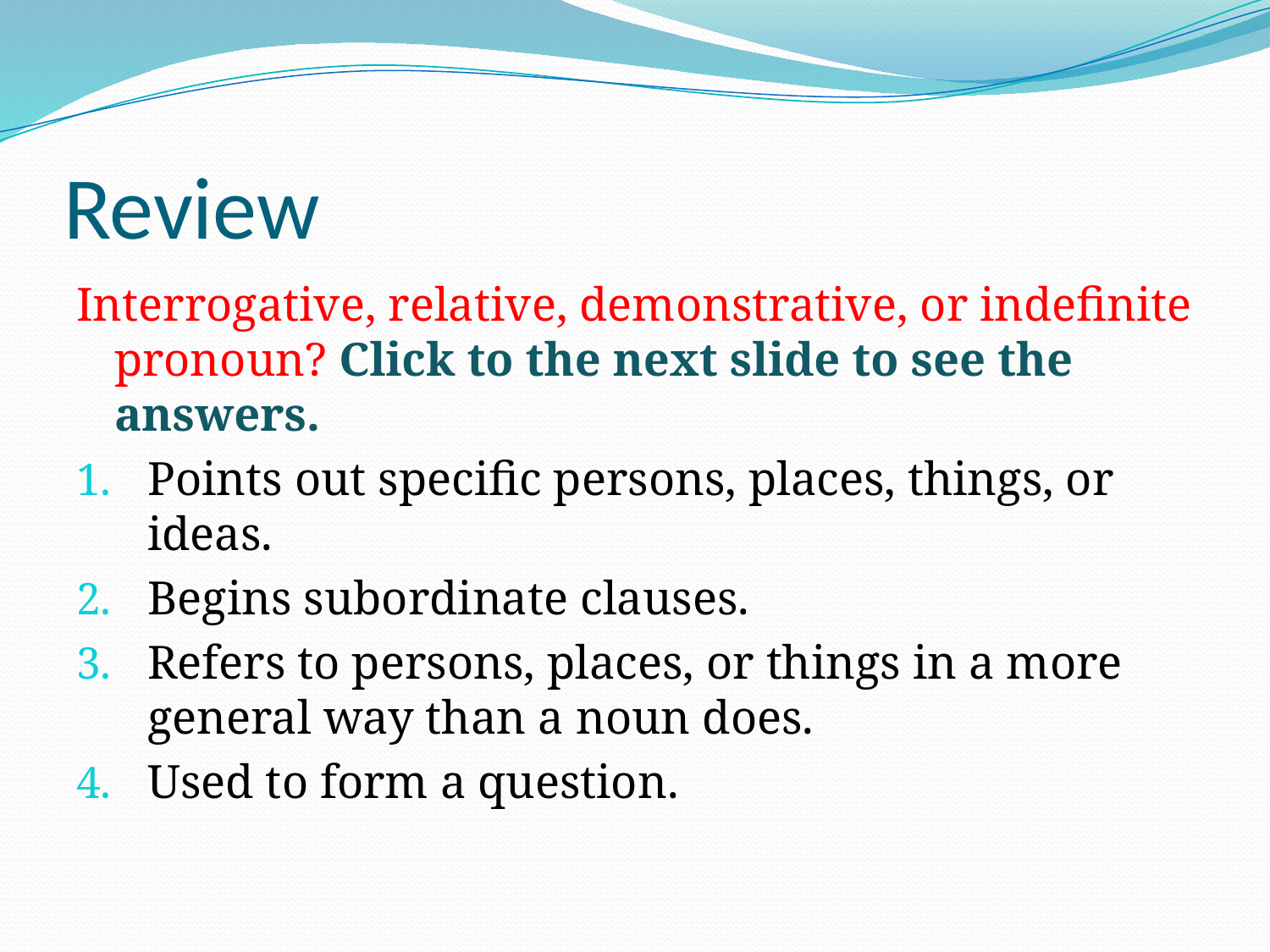

# Review
Interrogative, relative, demonstrative, or indefinite pronoun? Click to the next slide to see the answers.
Points out specific persons, places, things, or ideas.
Begins subordinate clauses.
Refers to persons, places, or things in a more general way than a noun does.
Used to form a question.